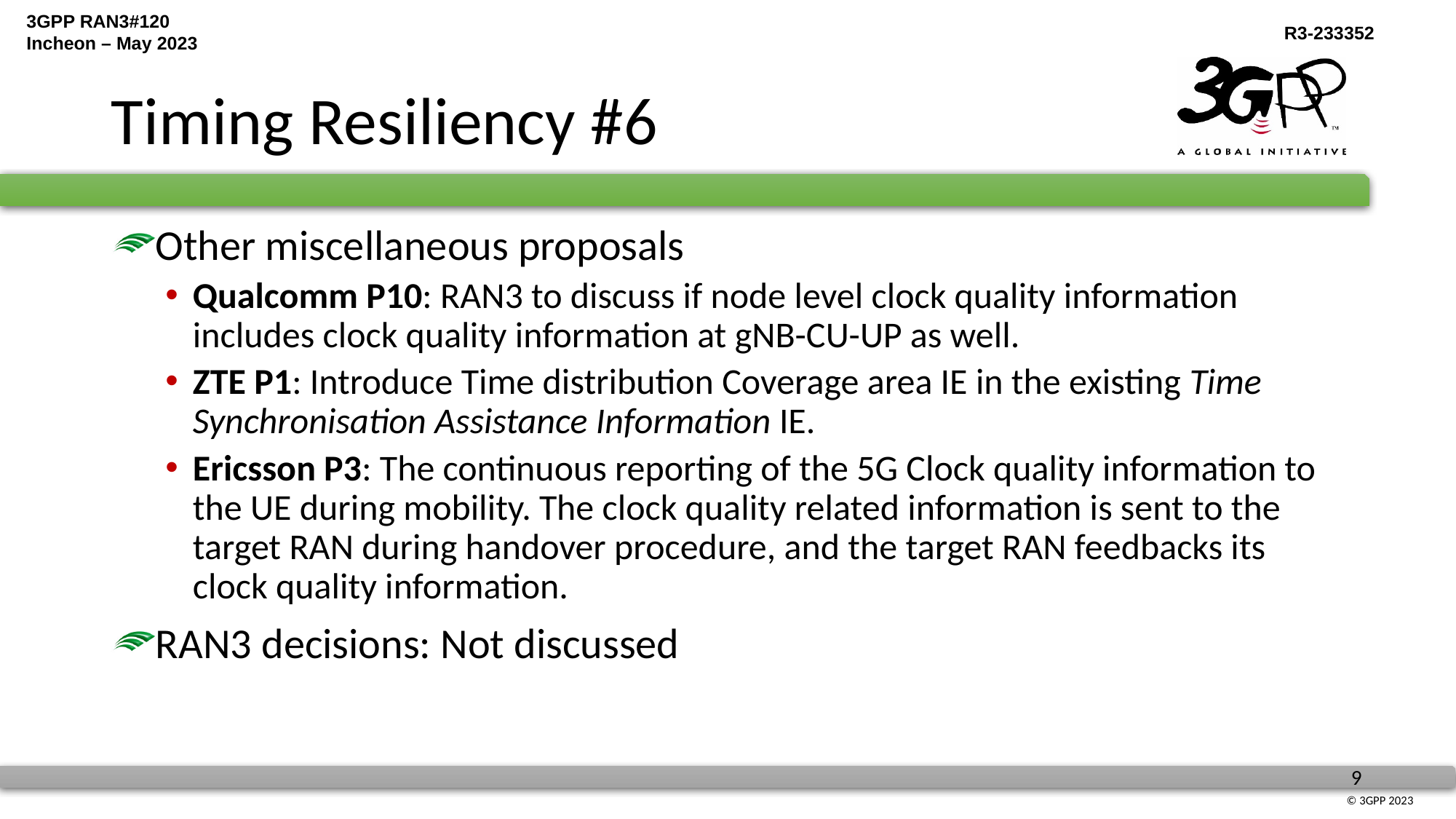

# Timing Resiliency #6
Other miscellaneous proposals
Qualcomm P10: RAN3 to discuss if node level clock quality information includes clock quality information at gNB-CU-UP as well.
ZTE P1: Introduce Time distribution Coverage area IE in the existing Time Synchronisation Assistance Information IE.
Ericsson P3: The continuous reporting of the 5G Clock quality information to the UE during mobility. The clock quality related information is sent to the target RAN during handover procedure, and the target RAN feedbacks its clock quality information.
RAN3 decisions: Not discussed